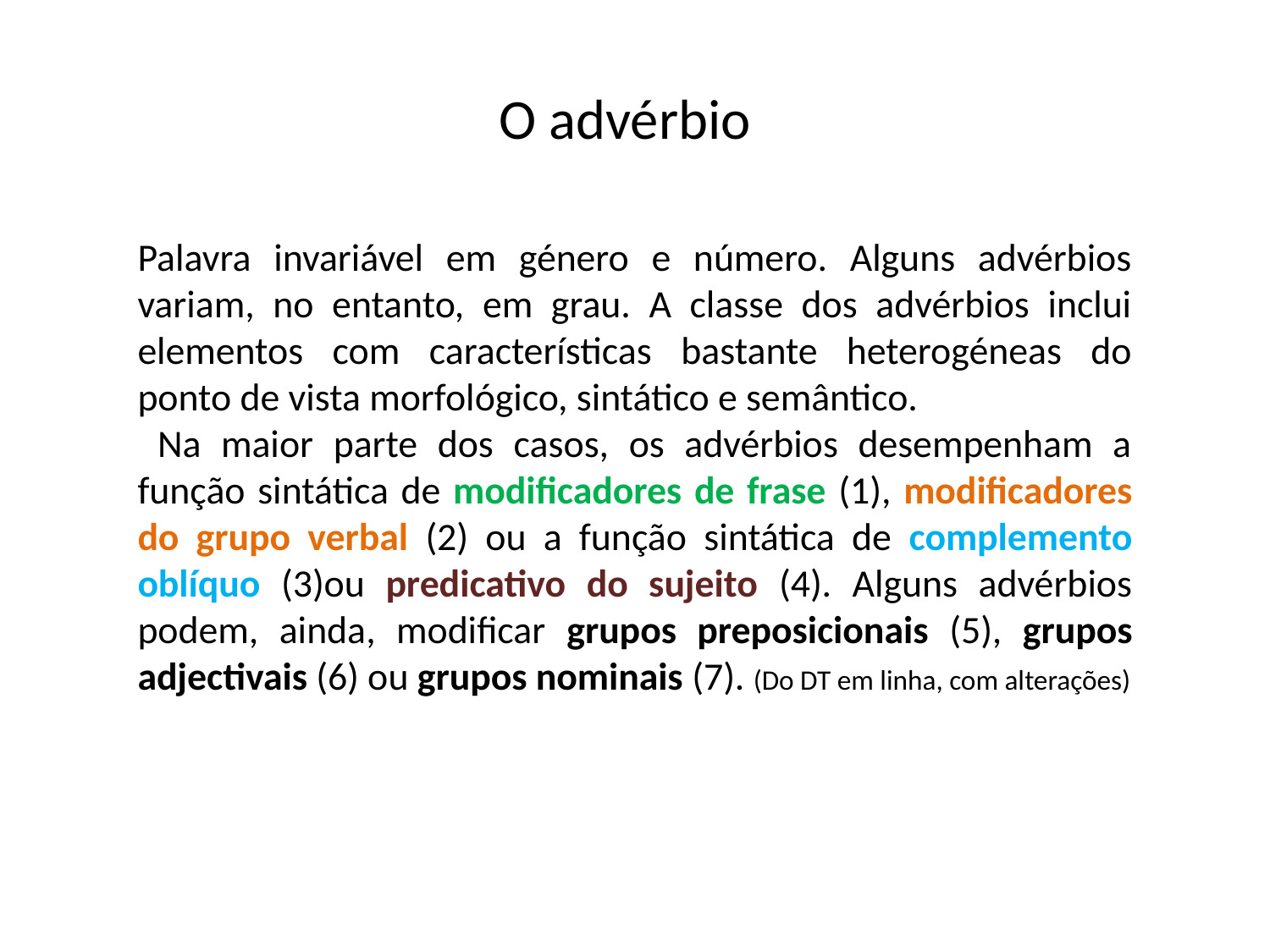

O advérbio
Palavra invariável em género e número. Alguns advérbios variam, no entanto, em grau. A classe dos advérbios inclui elementos com características bastante heterogéneas do ponto de vista morfológico, sintático e semântico.
 Na maior parte dos casos, os advérbios desempenham a função sintática de modificadores de frase (1), modificadores do grupo verbal (2) ou a função sintática de complemento oblíquo (3)ou predicativo do sujeito (4). Alguns advérbios podem, ainda, modificar grupos preposicionais (5), grupos adjectivais (6) ou grupos nominais (7). (Do DT em linha, com alterações)